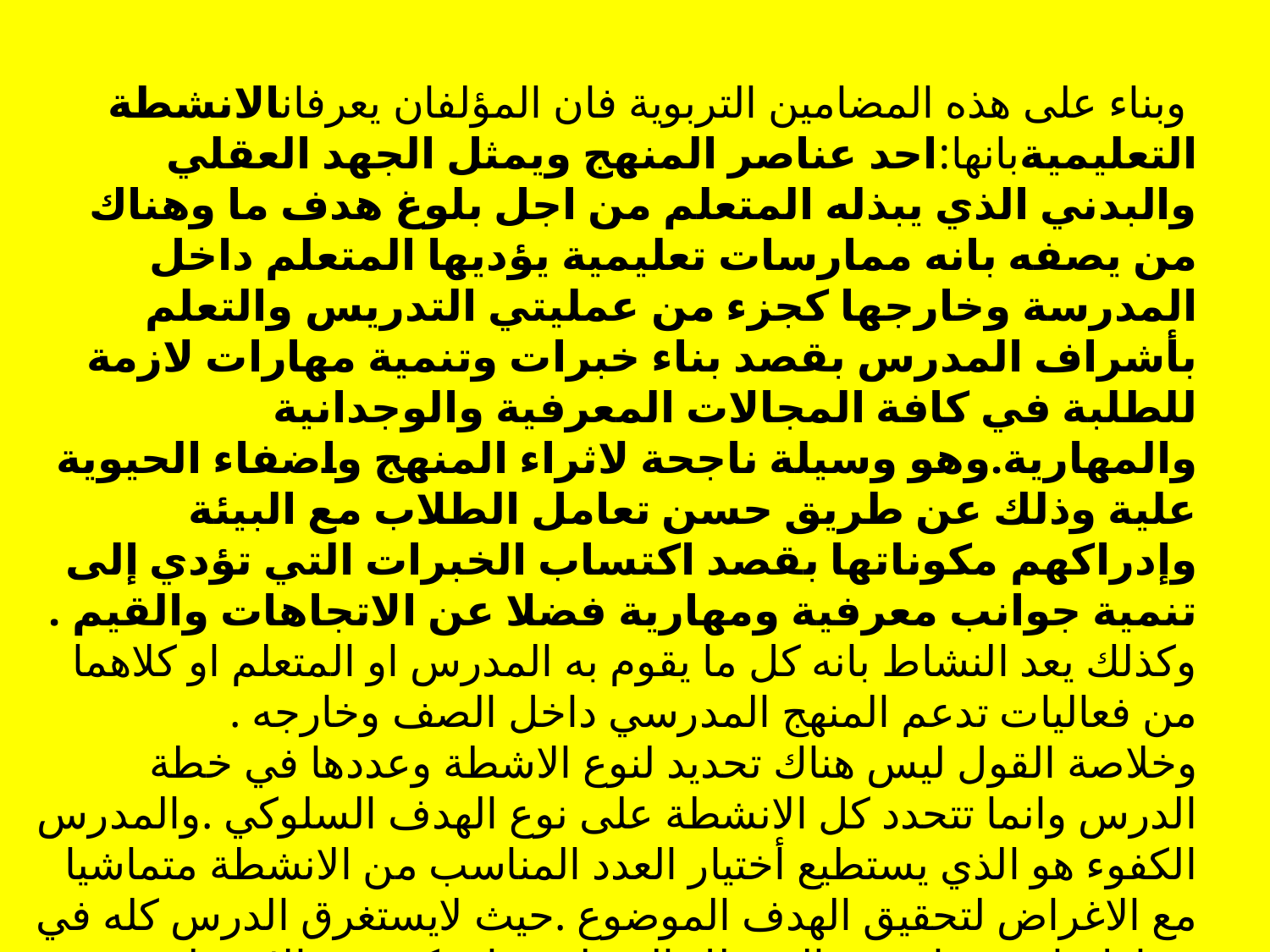

وبناء على هذه المضامين التربوية فان المؤلفان يعرفانالانشطة التعليميةبانها:احد عناصر المنهج ويمثل الجهد العقلي والبدني الذي يبذله المتعلم من اجل بلوغ هدف ما وهناك من يصفه بانه ممارسات تعليمية يؤديها المتعلم داخل المدرسة وخارجها كجزء من عمليتي التدريس والتعلم بأشراف المدرس بقصد بناء خبرات وتنمية مهارات لازمة للطلبة في كافة المجالات المعرفية والوجدانية والمهارية.وهو وسيلة ناجحة لاثراء المنهج واضفاء الحيوية علية وذلك عن طريق حسن تعامل الطلاب مع البيئة وإدراكهم مكوناتها بقصد اكتساب الخبرات التي تؤدي إلى تنمية جوانب معرفية ومهارية فضلا عن الاتجاهات والقيم .
وكذلك يعد النشاط بانه كل ما يقوم به المدرس او المتعلم او كلاهما من فعاليات تدعم المنهج المدرسي داخل الصف وخارجه .
وخلاصة القول ليس هناك تحديد لنوع الاشطة وعددها في خطة الدرس وانما تتحدد كل الانشطة على نوع الهدف السلوكي .والمدرس الكفوء هو الذي يستطيع أختيار العدد المناسب من الانشطة متماشيا مع الاغراض لتحقيق الهدف الموضوع .حيث لايستغرق الدرس كله في نشاط واحد مما يؤدي الى ملل المتعلمين او يكثر من الانشطة حيث لايوجد وقت لممارستها .